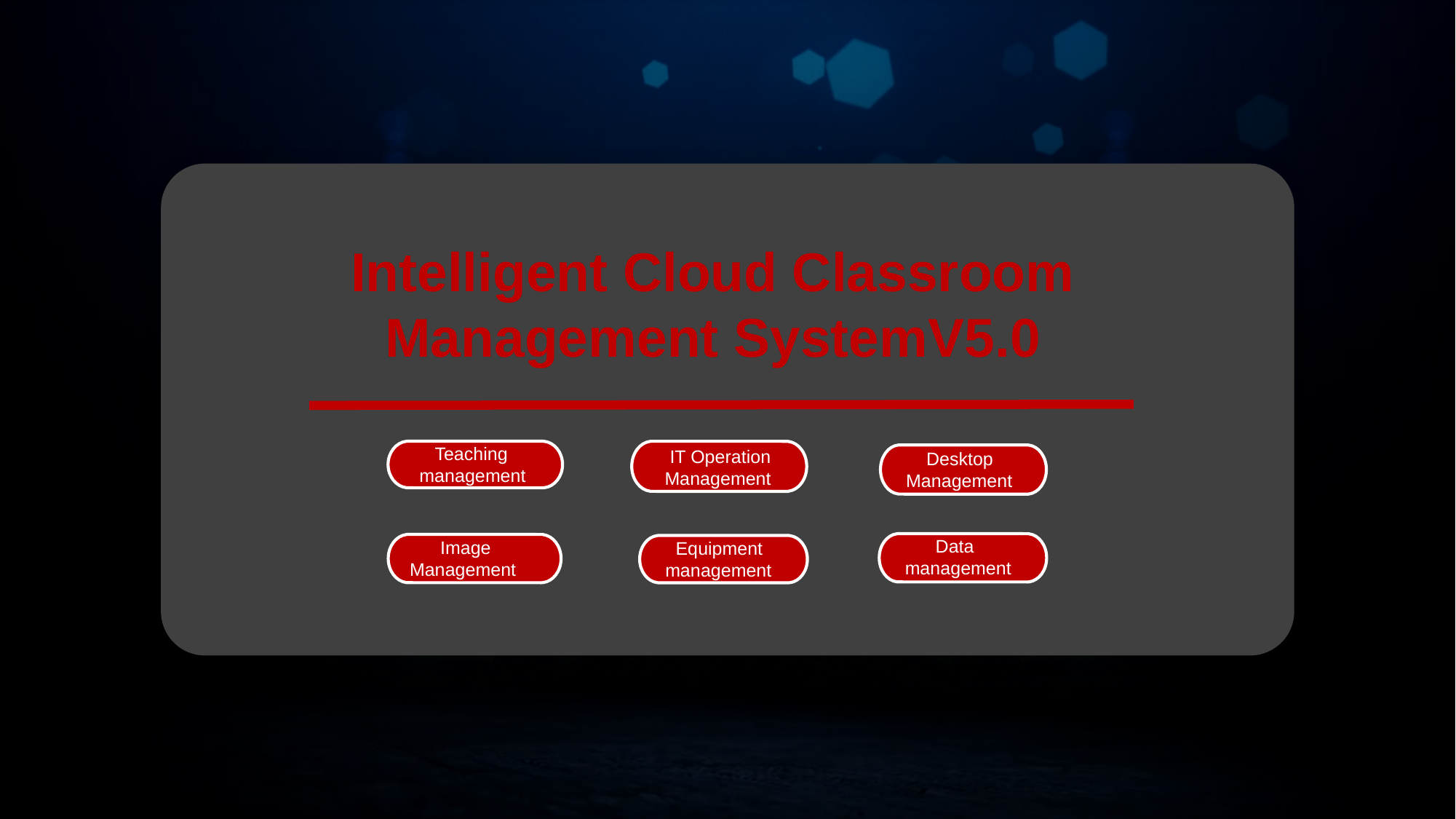

Intelligent Cloud Classroom Management SystemV5.0
   Teaching management

 IT Operation Management

    Desktop Management

      Data management

      Image Management

  Equipment management